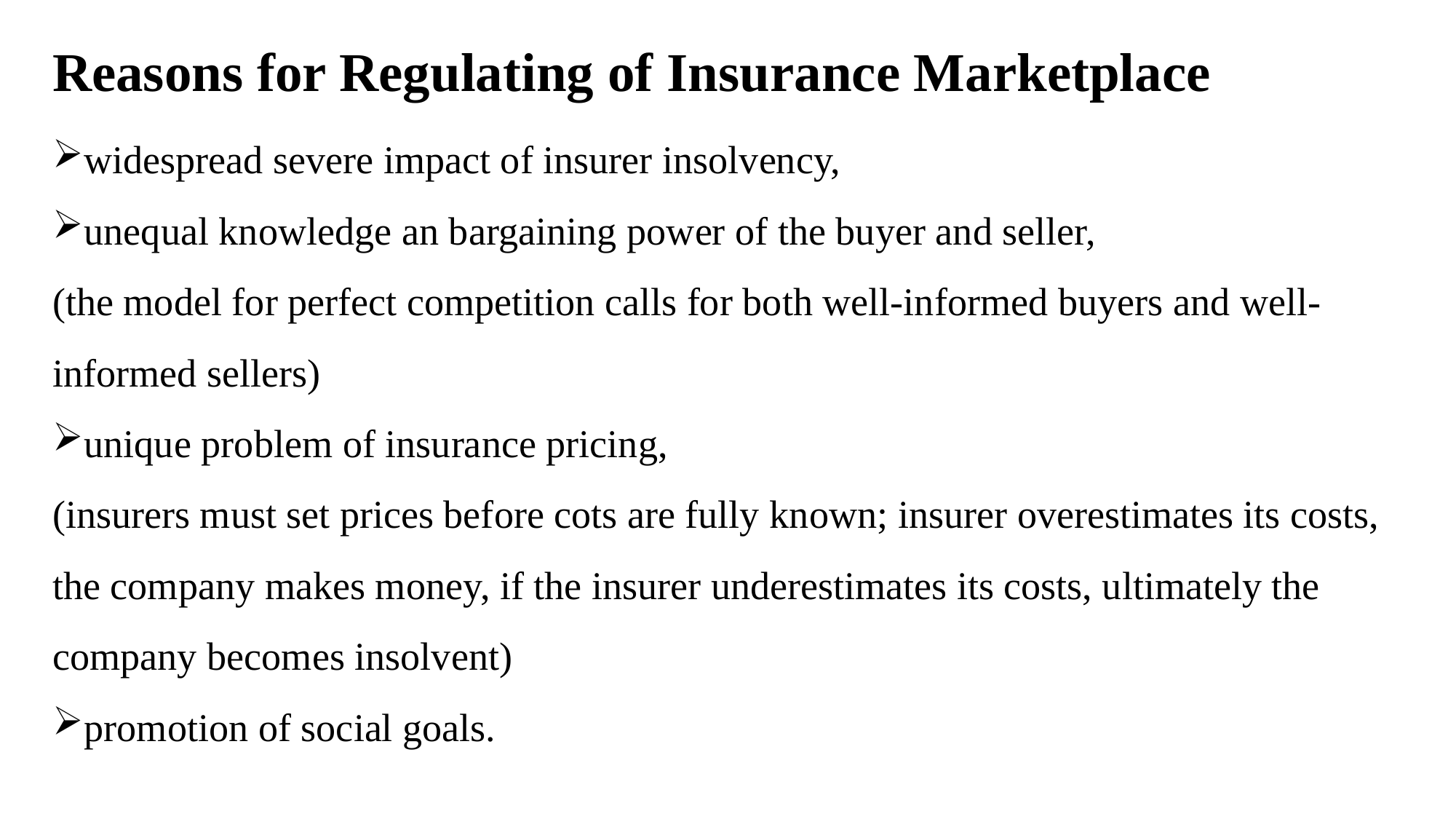

# Reasons for Regulating of Insurance Marketplace
widespread severe impact of insurer insolvency,
unequal knowledge an bargaining power of the buyer and seller,
(the model for perfect competition calls for both well-informed buyers and well-informed sellers)
unique problem of insurance pricing,
(insurers must set prices before cots are fully known; insurer overestimates its costs, the company makes money, if the insurer underestimates its costs, ultimately the company becomes insolvent)
promotion of social goals.